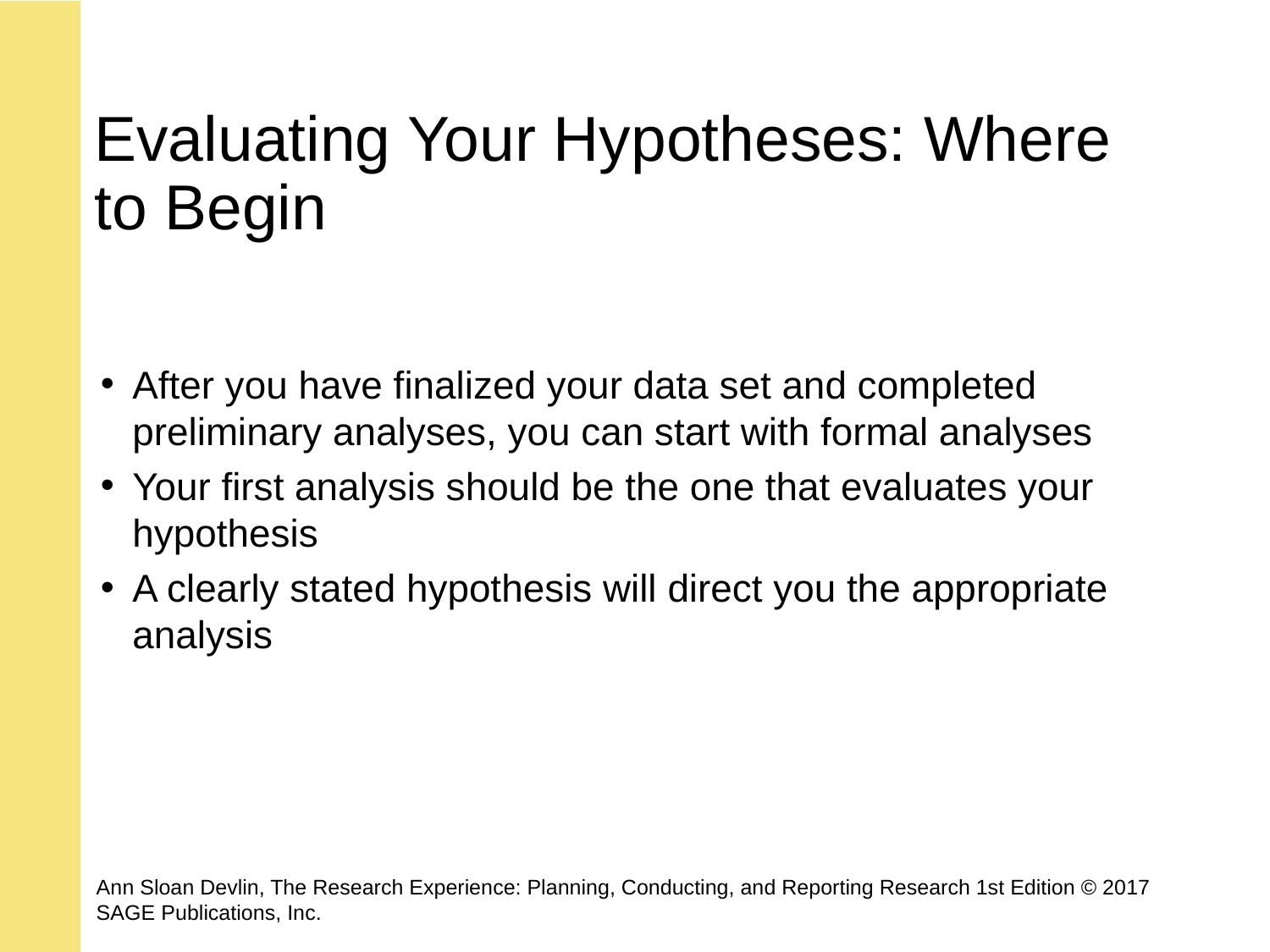

# Evaluating Your Hypotheses: Where to Begin
After you have finalized your data set and completed preliminary analyses, you can start with formal analyses
Your first analysis should be the one that evaluates your hypothesis
A clearly stated hypothesis will direct you the appropriate analysis